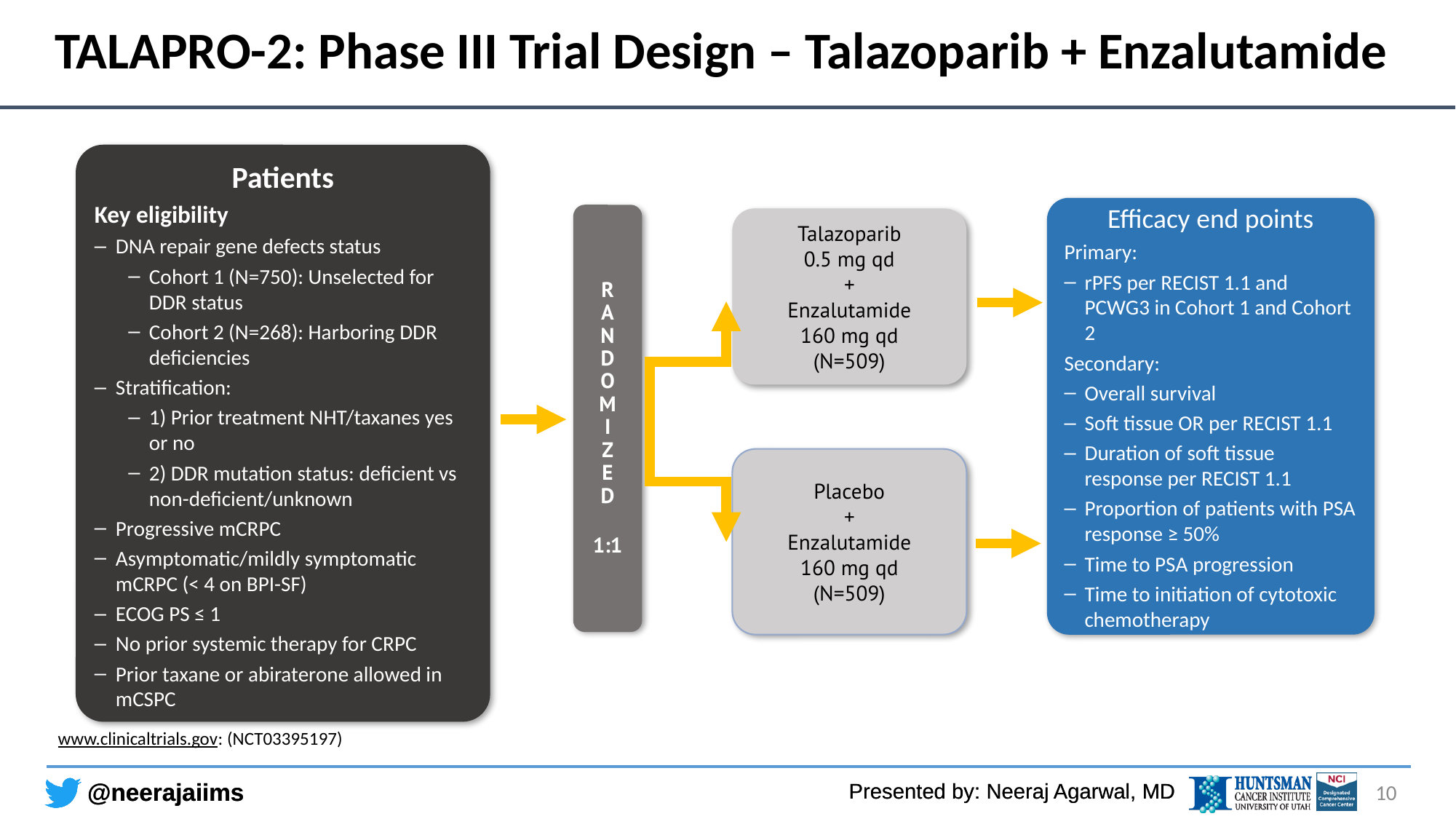

# TALAPRO-2: Phase III Trial Design – Talazoparib + Enzalutamide
Patients
Key eligibility
DNA repair gene defects status
Cohort 1 (N=750): Unselected for DDR status
Cohort 2 (N=268): Harboring DDR deficiencies
Stratification:
1) Prior treatment NHT/taxanes yes or no
2) DDR mutation status: deficient vs non-deficient/unknown
Progressive mCRPC
Asymptomatic/mildly symptomatic mCRPC (< 4 on BPI-SF)
ECOG PS ≤ 1
No prior systemic therapy for CRPC
Prior taxane or abiraterone allowed in mCSPC

Efficacy end points
Primary:
rPFS per RECIST 1.1 and PCWG3 in Cohort 1 and Cohort 2
Secondary:
Overall survival
Soft tissue OR per RECIST 1.1
Duration of soft tissue response per RECIST 1.1
Proportion of patients with PSA response ≥ 50%
Time to PSA progression
Time to initiation of cytotoxic chemotherapy
R
A
N
D
O
M
I
Z
E
D

1:1
Talazoparib
0.5 mg qd
+
Enzalutamide
160 mg qd
(N=509)
Placebo
+
Enzalutamide
160 mg qd
(N=509)
www.clinicaltrials.gov: (NCT03395197)
10